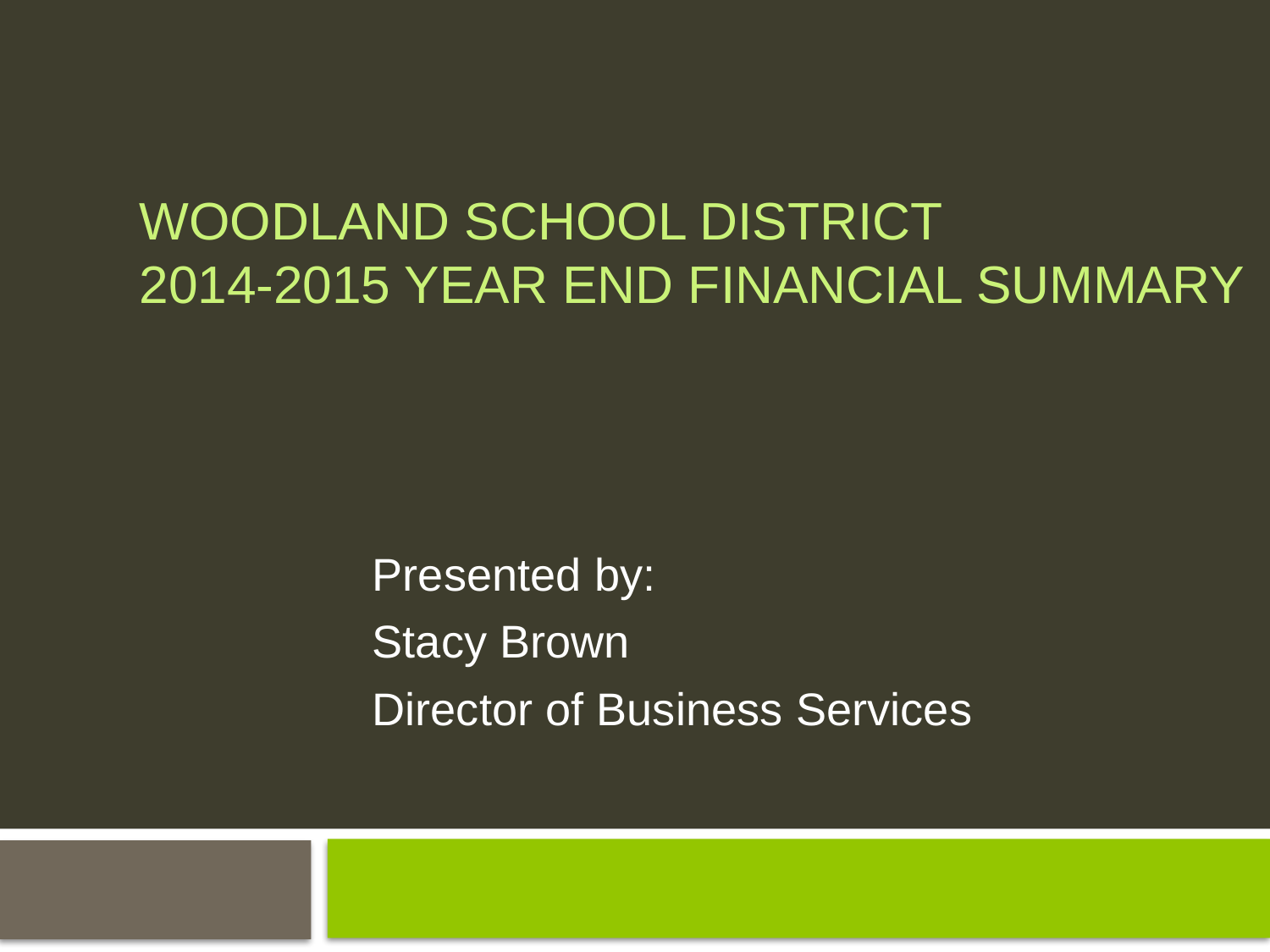

# WOODLAND School District 2014-2015 Year End Financial Summary
Presented by:
Stacy Brown
Director of Business Services